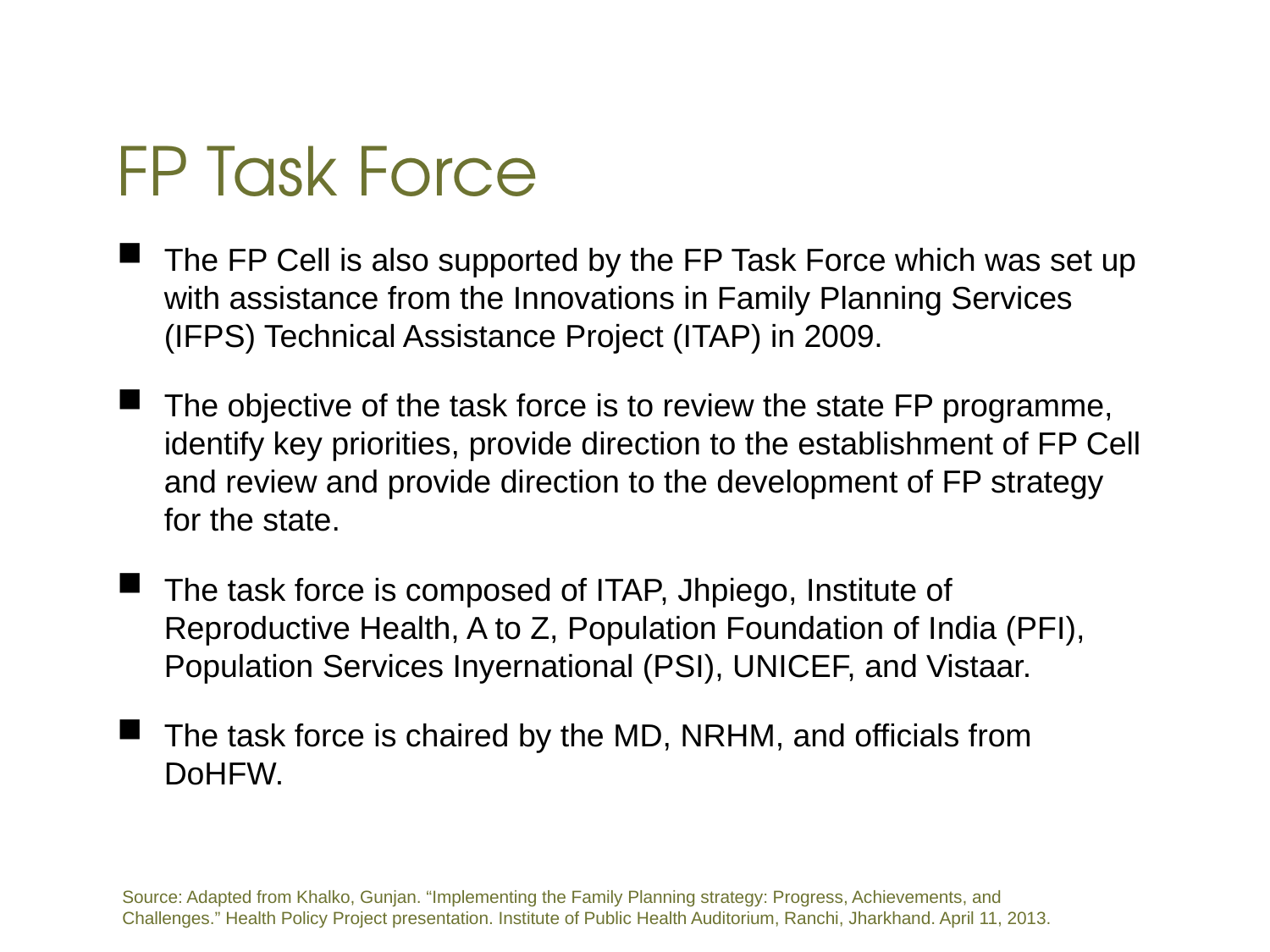

# FP Task Force
The FP Cell is also supported by the FP Task Force which was set up with assistance from the Innovations in Family Planning Services (IFPS) Technical Assistance Project (ITAP) in 2009.
The objective of the task force is to review the state FP programme, identify key priorities, provide direction to the establishment of FP Cell and review and provide direction to the development of FP strategy for the state.
The task force is composed of ITAP, Jhpiego, Institute of Reproductive Health, A to Z, Population Foundation of India (PFI), Population Services Inyernational (PSI), UNICEF, and Vistaar.
The task force is chaired by the MD, NRHM, and officials from DoHFW.

Source: Adapted from Khalko, Gunjan. “Implementing the Family Planning strategy: Progress, Achievements, and Challenges.” Health Policy Project presentation. Institute of Public Health Auditorium, Ranchi, Jharkhand. April 11, 2013.